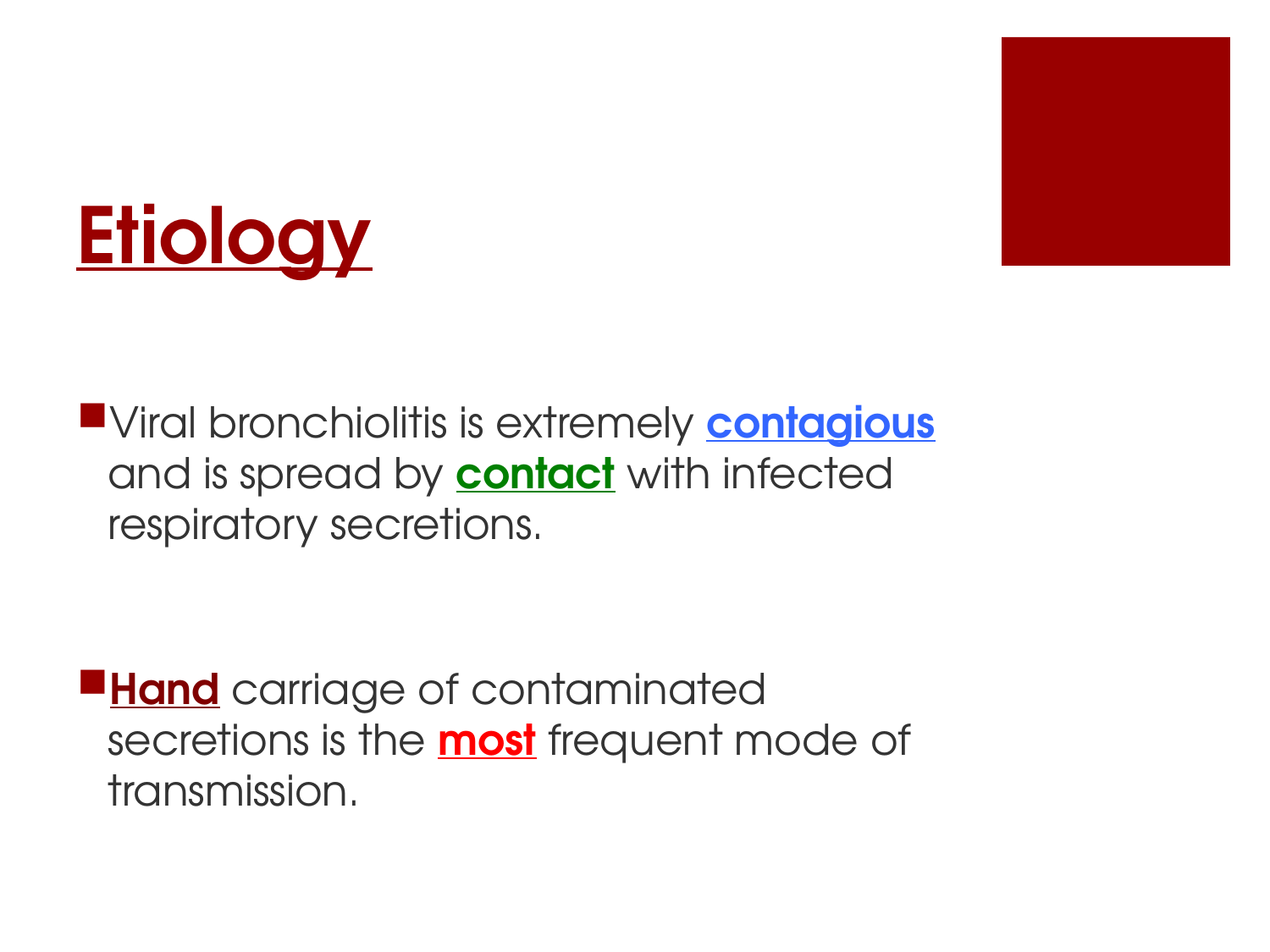

# Etiology

Viral bronchiolitis is extremely contagious and is spread by contact with infected respiratory secretions.

Hand carriage of contaminated secretions is the most frequent mode of transmission.